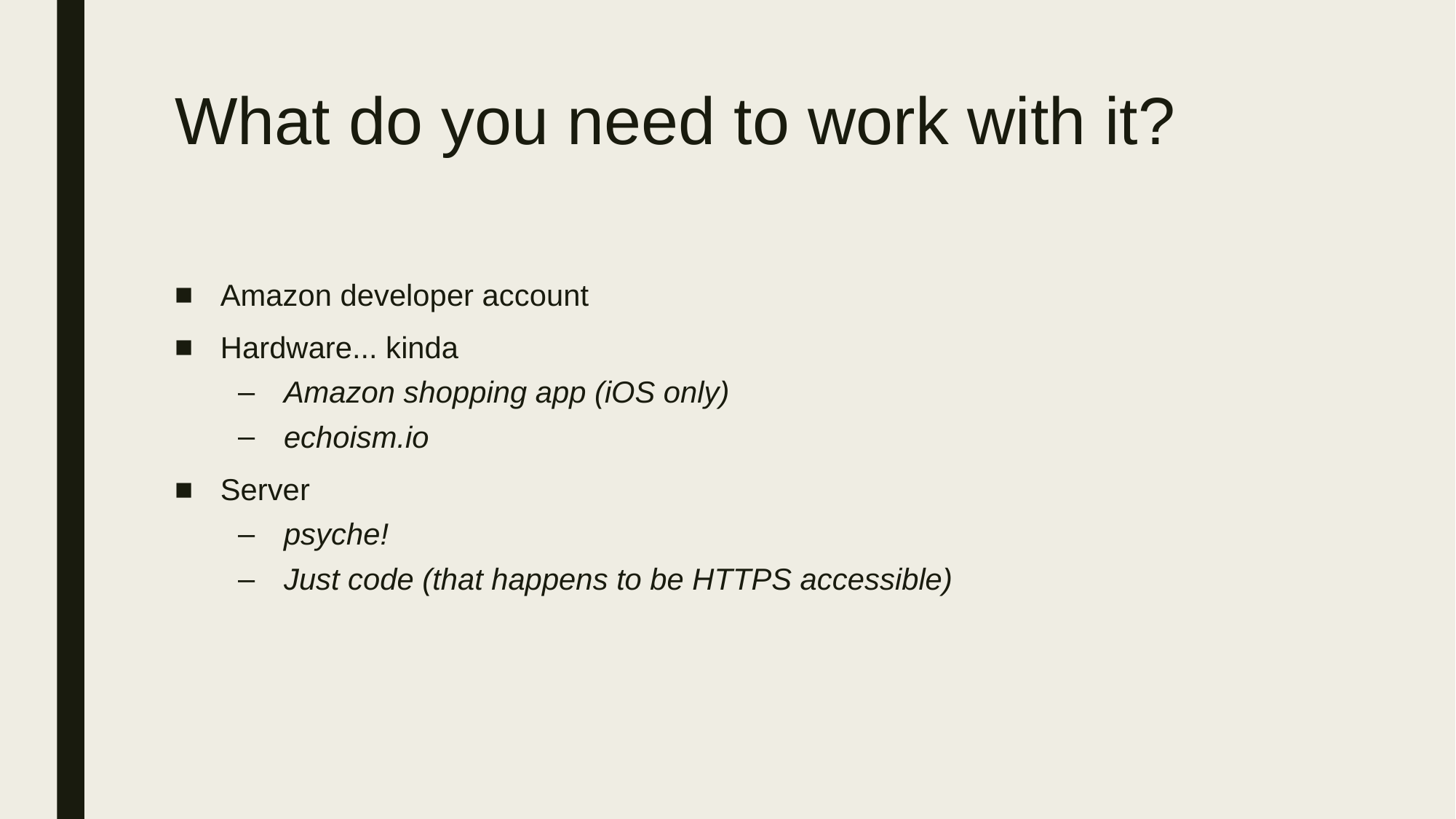

# What do you need to work with it?
Amazon developer account
Hardware... kinda
Amazon shopping app (iOS only)
echoism.io
Server
psyche!
Just code (that happens to be HTTPS accessible)